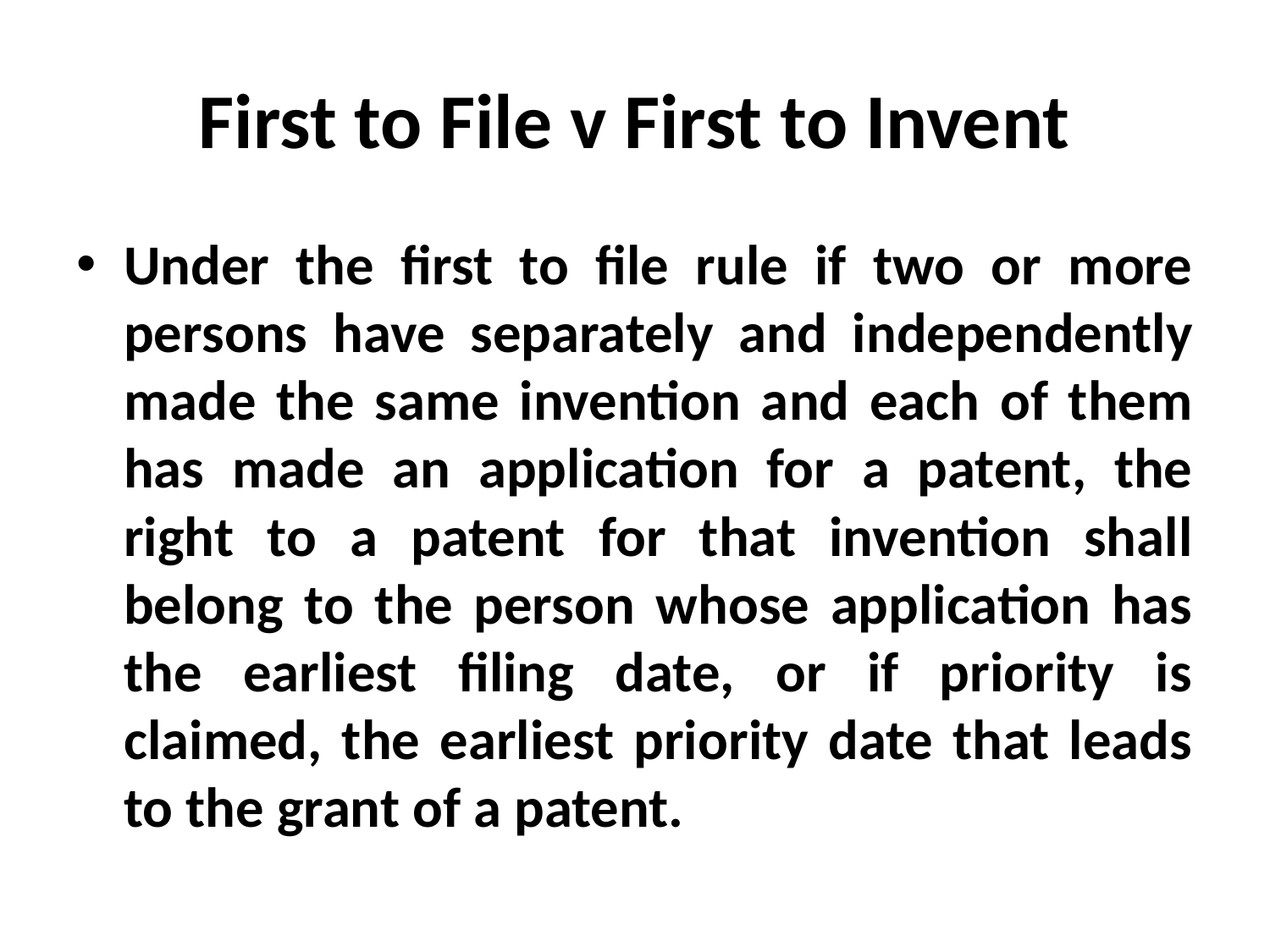

# First to File v First to Invent
Under the first to file rule if two or more persons have separately and independently made the same invention and each of them has made an application for a patent, the right to a patent for that invention shall belong to the person whose application has the earliest filing date, or if priority is claimed, the earliest priority date that leads to the grant of a patent.